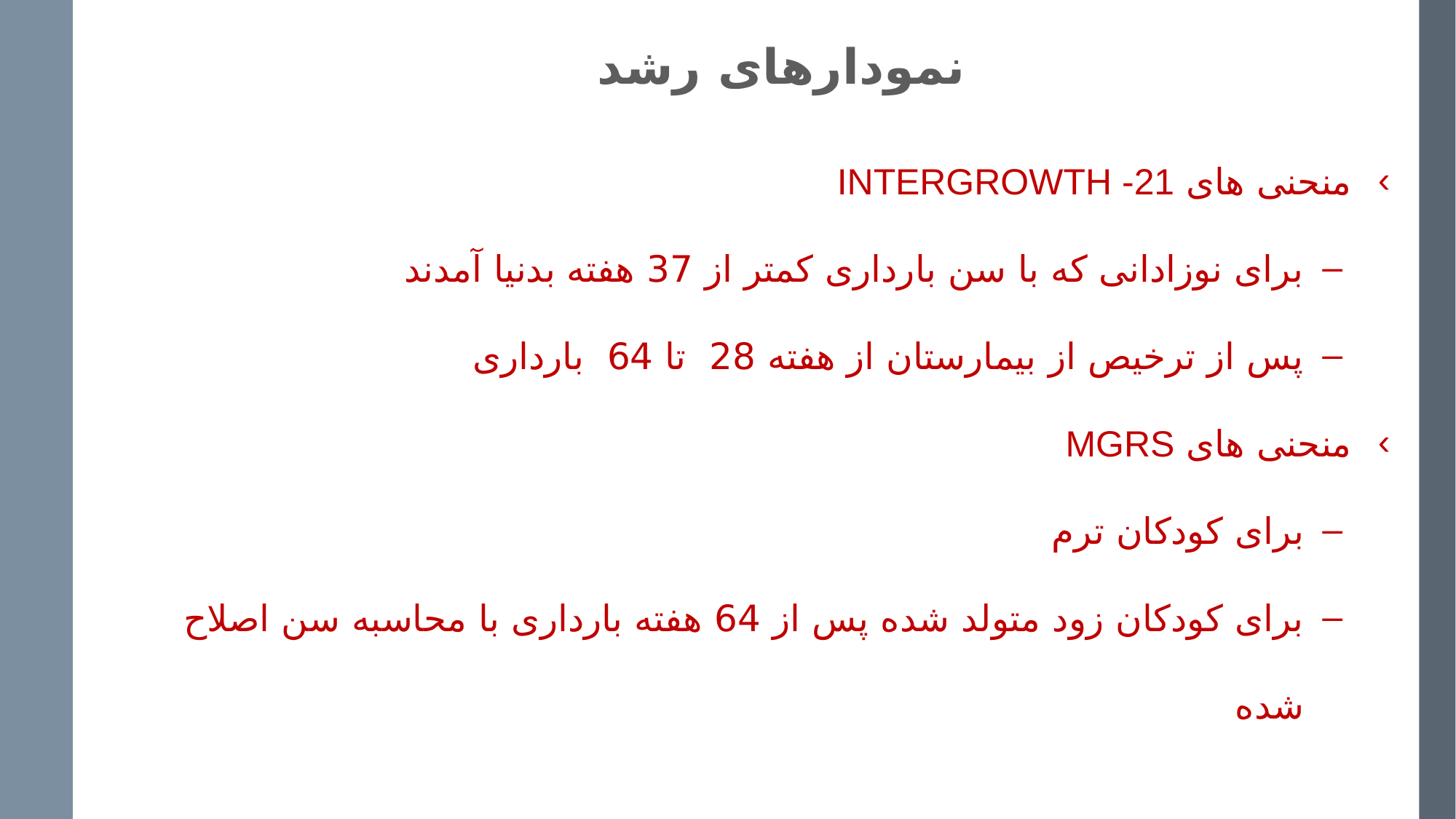

# نمودارهای رشد
منحنی های INTERGROWTH -21
برای نوزادانی که با سن بارداری کمتر از 37 هفته بدنیا آمدند
پس از ترخیص از بیمارستان از هفته 28  تا 64  بارداری
منحنی های MGRS
برای کودکان ترم
برای کودکان زود متولد شده پس از 64 هفته بارداری با محاسبه سن اصلاح شده